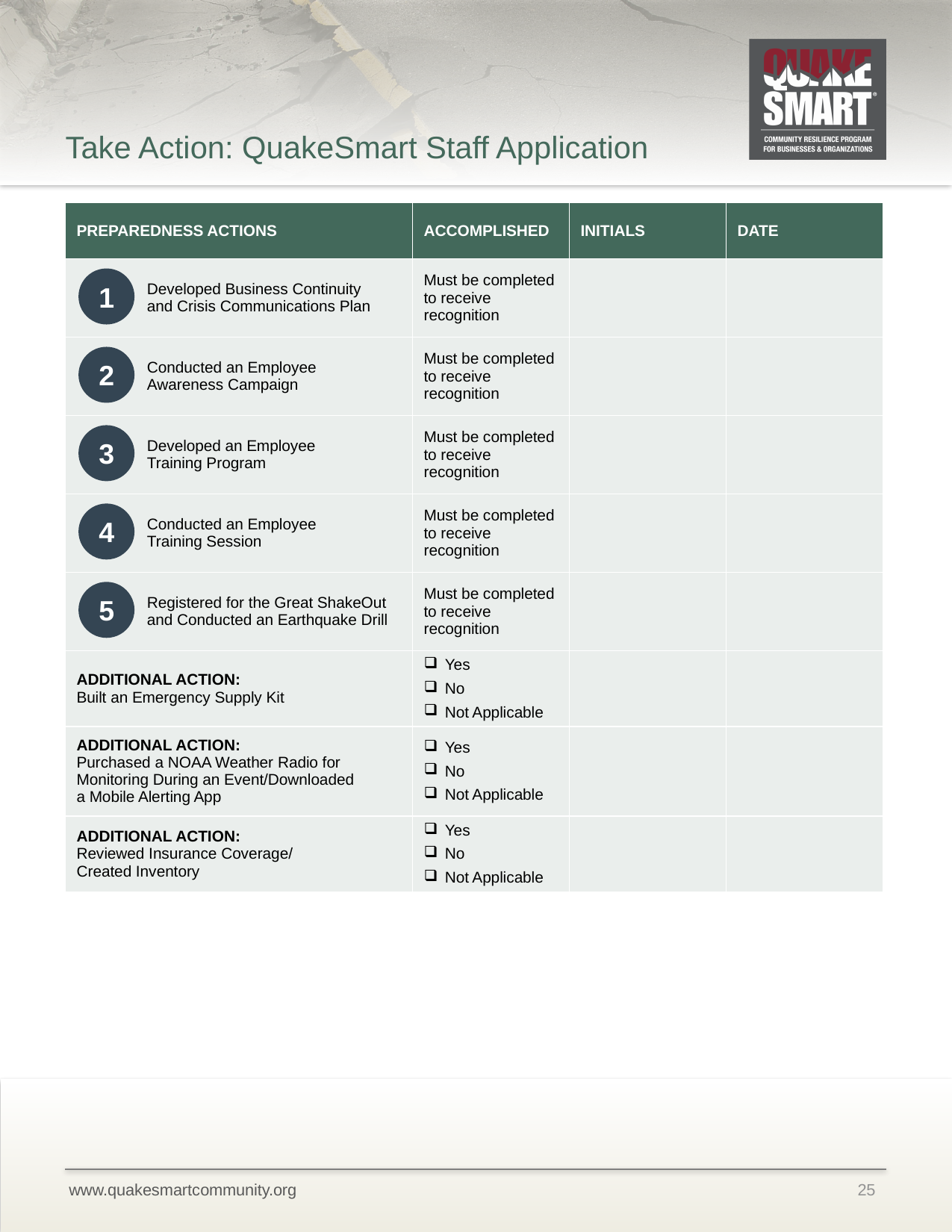

# Take Action: QuakeSmart Staff Application
| PREPAREDNESS ACTIONS | ACCOMPLISHED | INITIALS | DATE |
| --- | --- | --- | --- |
| Developed Business Continuity and Crisis Communications Plan | Must be completed to receive recognition |  |  |
| Conducted an Employee Awareness Campaign | Must be completed to receive recognition |  |  |
| Developed an Employee Training Program | Must be completed to receive recognition |  |  |
| Conducted an Employee Training Session | Must be completed to receive recognition |  |  |
| Registered for the Great ShakeOut and Conducted an Earthquake Drill | Must be completed to receive recognition |  |  |
| ADDITIONAL ACTION: Built an Emergency Supply Kit | Yes No Not Applicable |  |  |
| ADDITIONAL ACTION: Purchased a NOAA Weather Radio for Monitoring During an Event/Downloaded a Mobile Alerting App | Yes No Not Applicable |  |  |
| ADDITIONAL ACTION: Reviewed Insurance Coverage/ Created Inventory | Yes No Not Applicable |  |  |
1
2
3
4
5
25